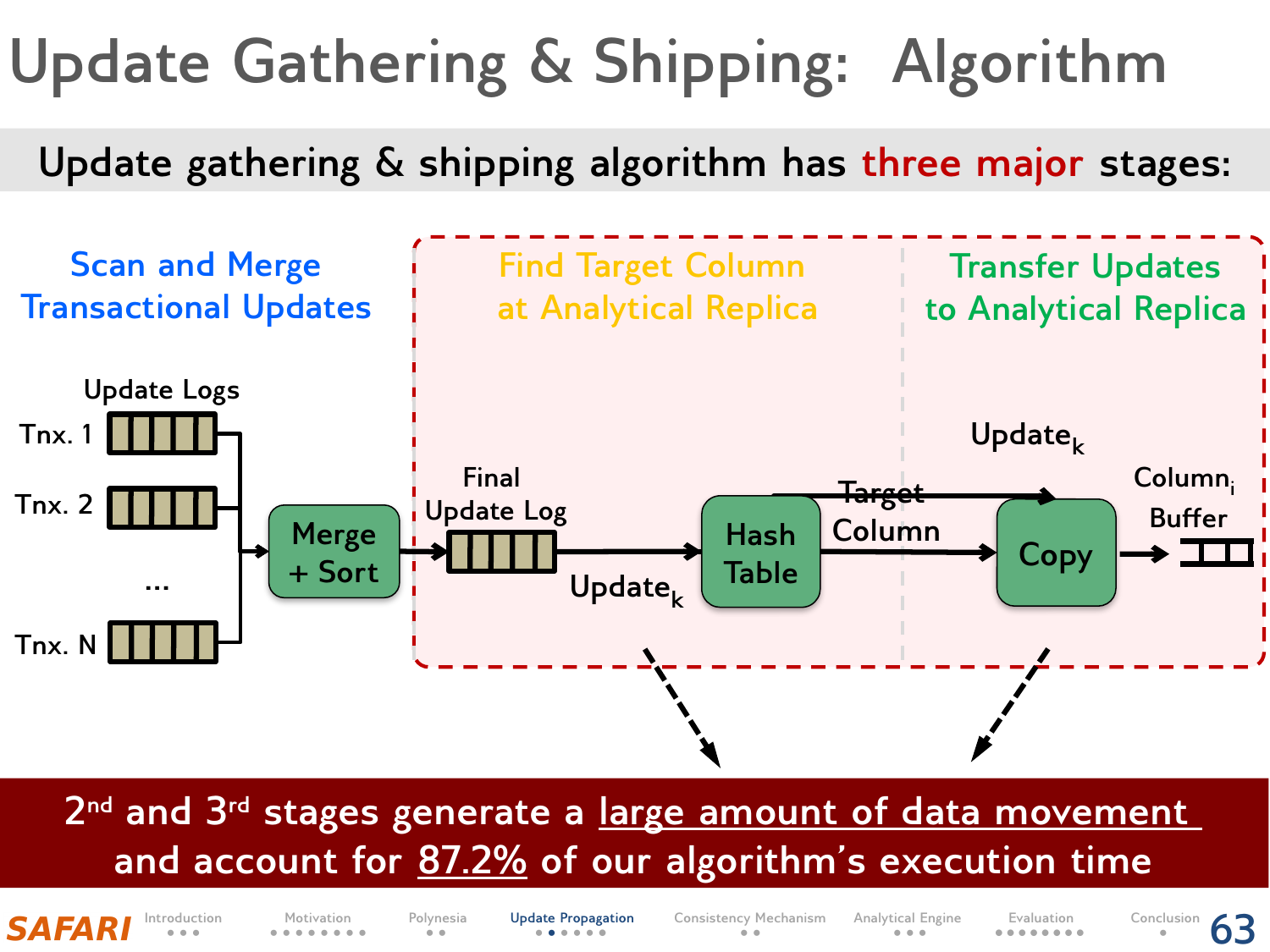

# Update Gathering & Shipping:  Algorithm
Update gathering & shipping algorithm has three major stages:
Scan and Merge
Transactional Updates
Update Logs

Tnx. 1

Tnx. 2
Merge+ Sort
…

Tnx. N
Find Target Column
at Analytical Replica
Final
Update Log
Target
Column
Hash
Table

Updatek

2nd and 3rd stages generate a large amount of data movement
and account for 87.2% of our algorithm’s execution time
Transfer Updates
to Analytical Replica
Updatek
Columni
Buffer
Copy
3
2
63
| Introduction | Motivation | Polynesia | Update Propagation | Consistency Mechanism | Analytical Engine | Evaluation | Conclusion |
| --- | --- | --- | --- | --- | --- | --- | --- |
| ● ● ● | ● ● ● ● ● ● ● ● | ● ● | ● ● ● ● ● ● | ● ● | ● ● ● | ● ● ● ● ● ● ● ● | ● |